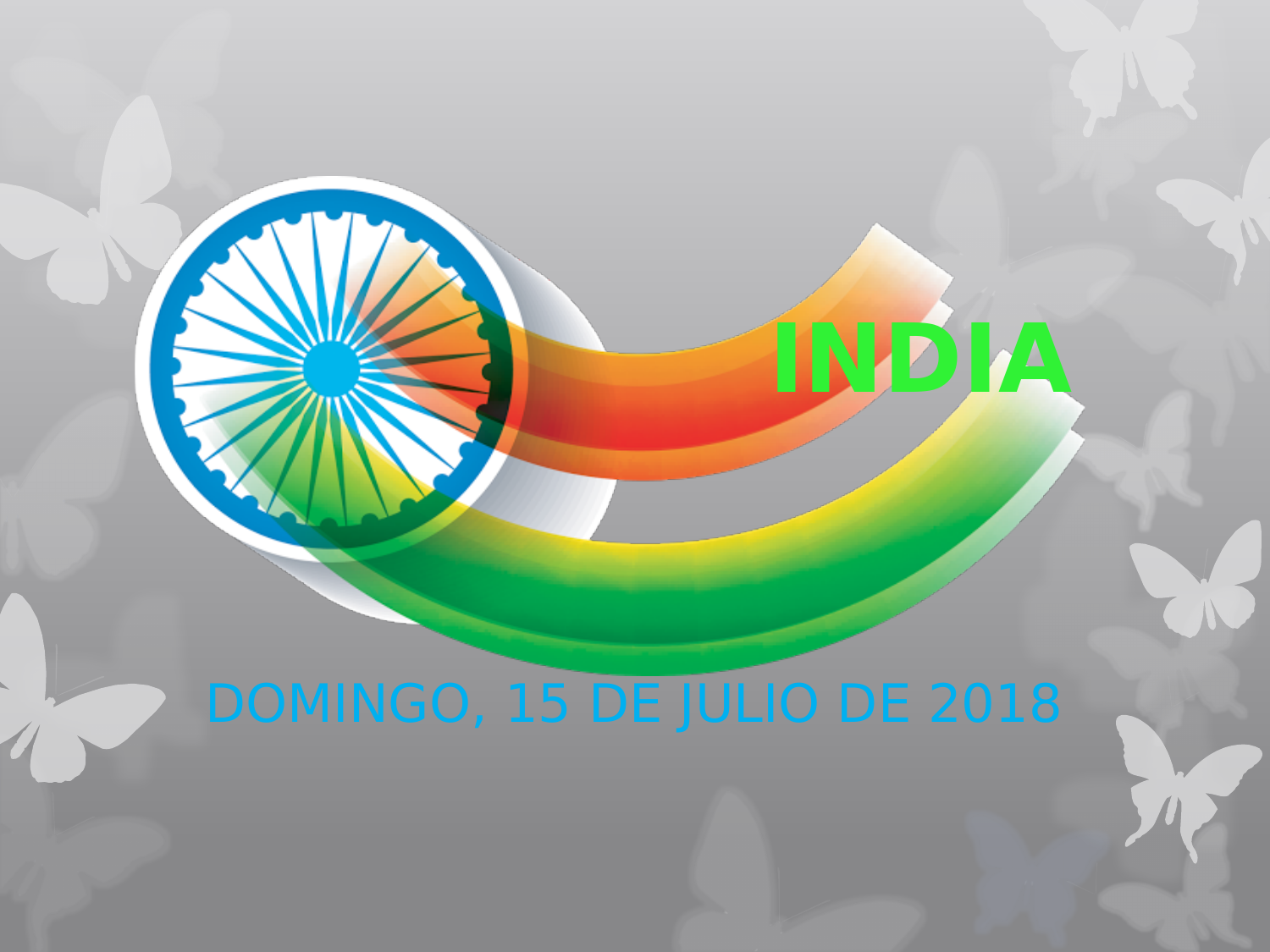

# INDIA
domingo, 15 de julio de 2018